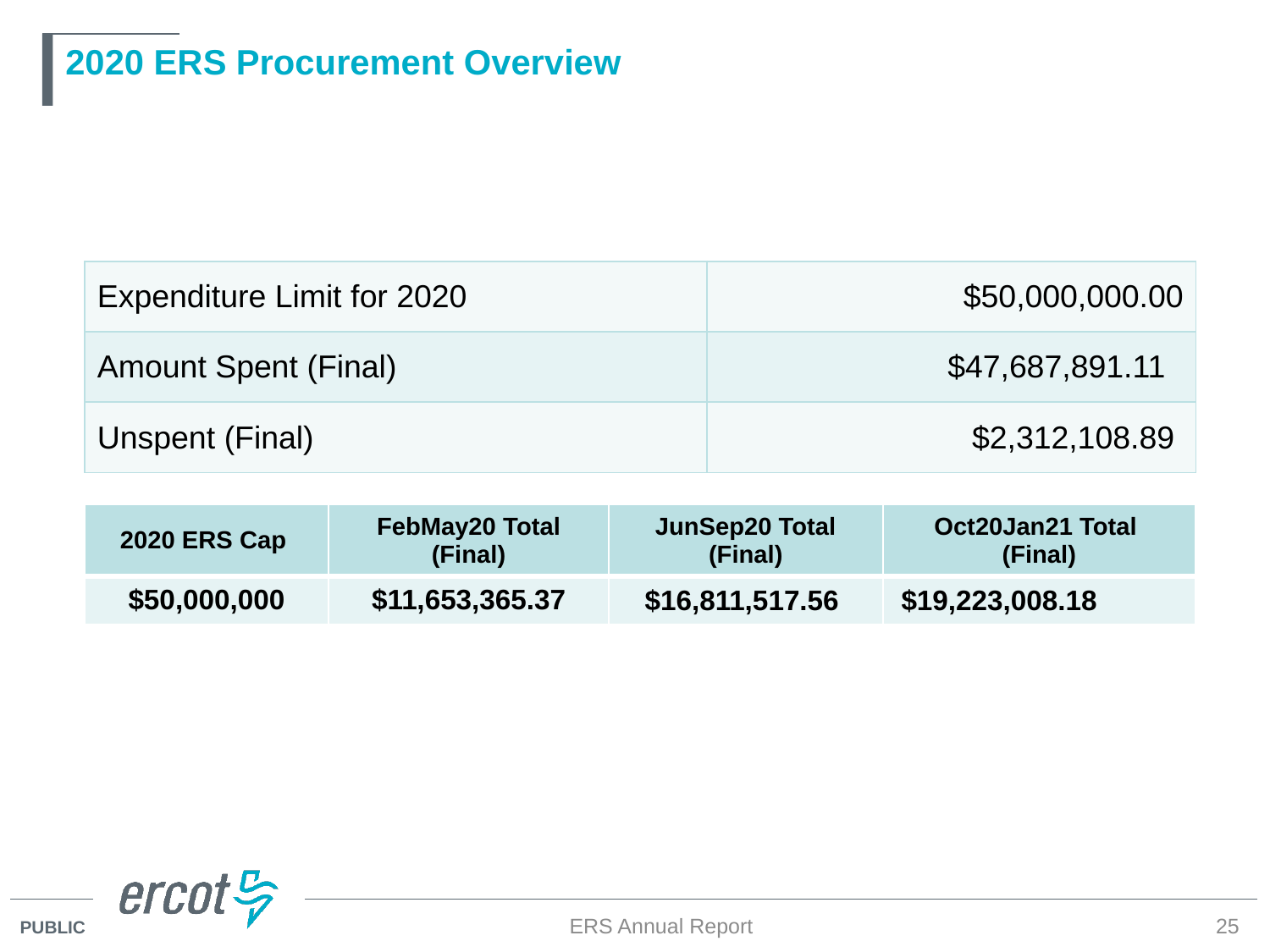

# 2020 ERS Procurement Overview
| Expenditure Limit for 2020 | $50,000,000.00 |
| --- | --- |
| Amount Spent (Final) | $47,687,891.11 |
| Unspent (Final) | $2,312,108.89 |
| 2020 ERS Cap | FebMay20 Total (Final) | JunSep20 Total (Final) | Oct20Jan21 Total (Final) |
| --- | --- | --- | --- |
| $50,000,000 | $11,653,365.37 | $16,811,517.56 | $19,223,008.18 |
ERS Annual Report
25